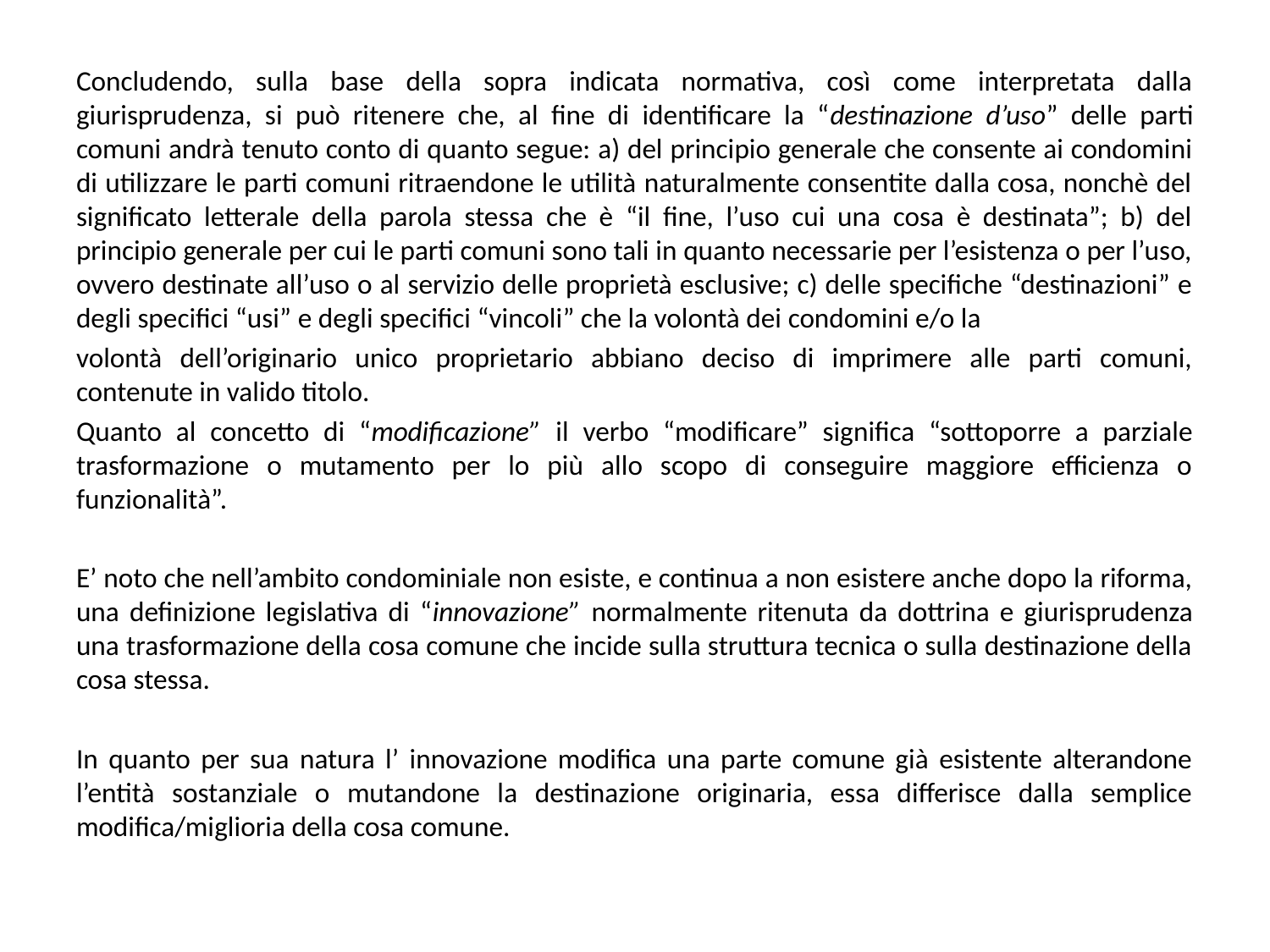

Concludendo, sulla base della sopra indicata normativa, così come interpretata dalla giurisprudenza, si può ritenere che, al fine di identificare la “destinazione d’uso” delle parti comuni andrà tenuto conto di quanto segue: a) del principio generale che consente ai condomini di utilizzare le parti comuni ritraendone le utilità naturalmente consentite dalla cosa, nonchè del significato letterale della parola stessa che è “il fine, l’uso cui una cosa è destinata”; b) del principio generale per cui le parti comuni sono tali in quanto necessarie per l’esistenza o per l’uso, ovvero destinate all’uso o al servizio delle proprietà esclusive; c) delle specifiche “destinazioni” e degli specifici “usi” e degli specifici “vincoli” che la volontà dei condomini e/o la
volontà dell’originario unico proprietario abbiano deciso di imprimere alle parti comuni, contenute in valido titolo.
Quanto al concetto di “modificazione” il verbo “modificare” significa “sottoporre a parziale trasformazione o mutamento per lo più allo scopo di conseguire maggiore efficienza o funzionalità”.

E’ noto che nell’ambito condominiale non esiste, e continua a non esistere anche dopo la riforma, una definizione legislativa di “innovazione” normalmente ritenuta da dottrina e giurisprudenza una trasformazione della cosa comune che incide sulla struttura tecnica o sulla destinazione della cosa stessa.

In quanto per sua natura l’ innovazione modifica una parte comune già esistente alterandone l’entità sostanziale o mutandone la destinazione originaria, essa differisce dalla semplice modifica/miglioria della cosa comune.